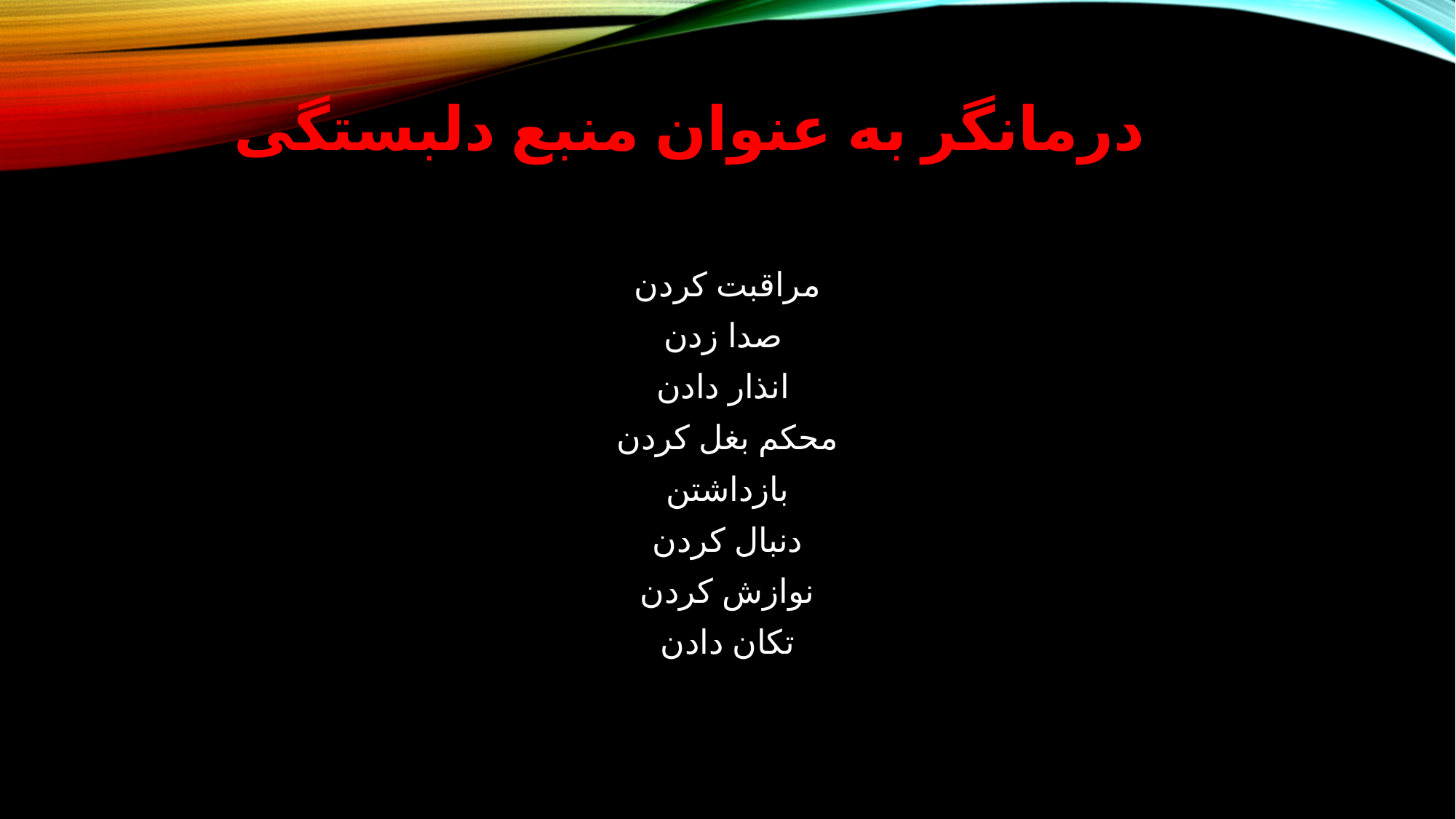

# درمانگر به عنوان منبع دلبستگی
مراقبت کردن
صدا زدن
انذار دادن
محکم بغل کردن
بازداشتن
دنبال کردن
نوازش کردن
تکان دادن